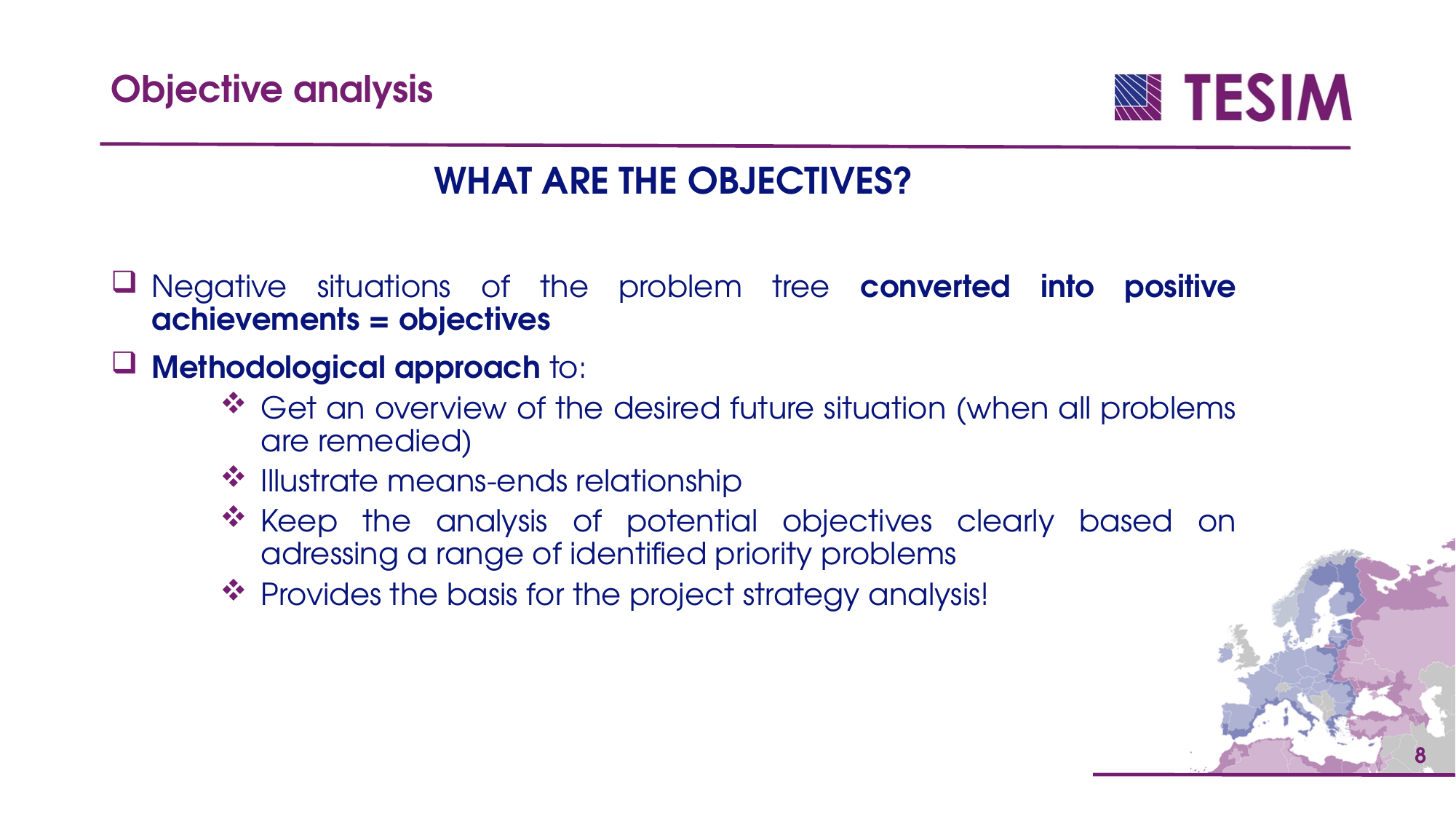

Objective analysis
WHAT ARE THE OBJECTIVES?

Negative situations of the problem tree converted into positive achievements = objectives
Methodological approach to:
Get an overview of the desired future situation (when all problems are remedied)
Illustrate means-ends relationship
Keep the analysis of potential objectives clearly based on adressing a range of identified priority problems
Provides the basis for the project strategy analysis!